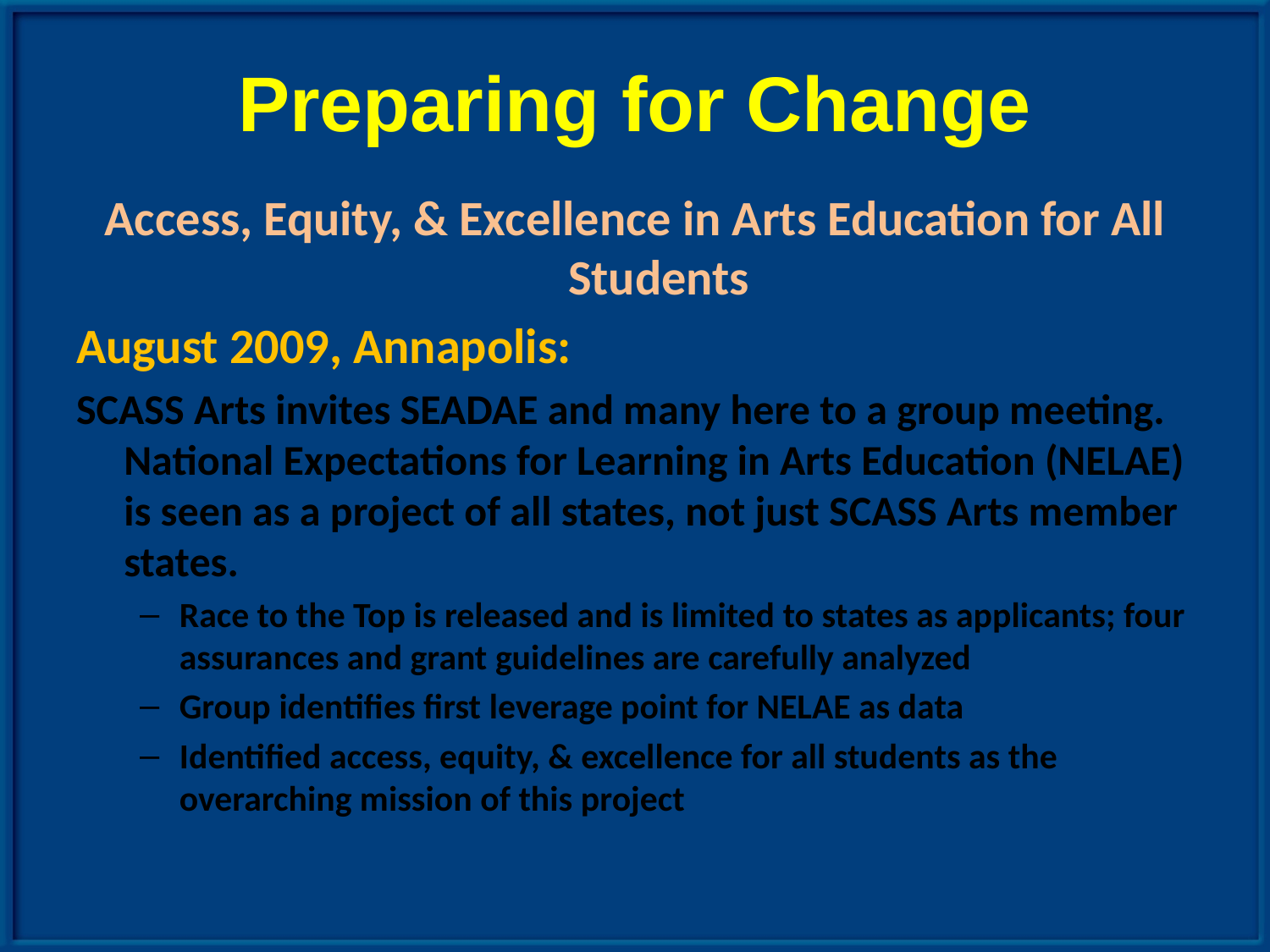

# Preparing for Change
Access, Equity, & Excellence in Arts Education for All Students
August 2009, Annapolis:
SCASS Arts invites SEADAE and many here to a group meeting. National Expectations for Learning in Arts Education (NELAE) is seen as a project of all states, not just SCASS Arts member states.
Race to the Top is released and is limited to states as applicants; four assurances and grant guidelines are carefully analyzed
Group identifies first leverage point for NELAE as data
Identified access, equity, & excellence for all students as the overarching mission of this project